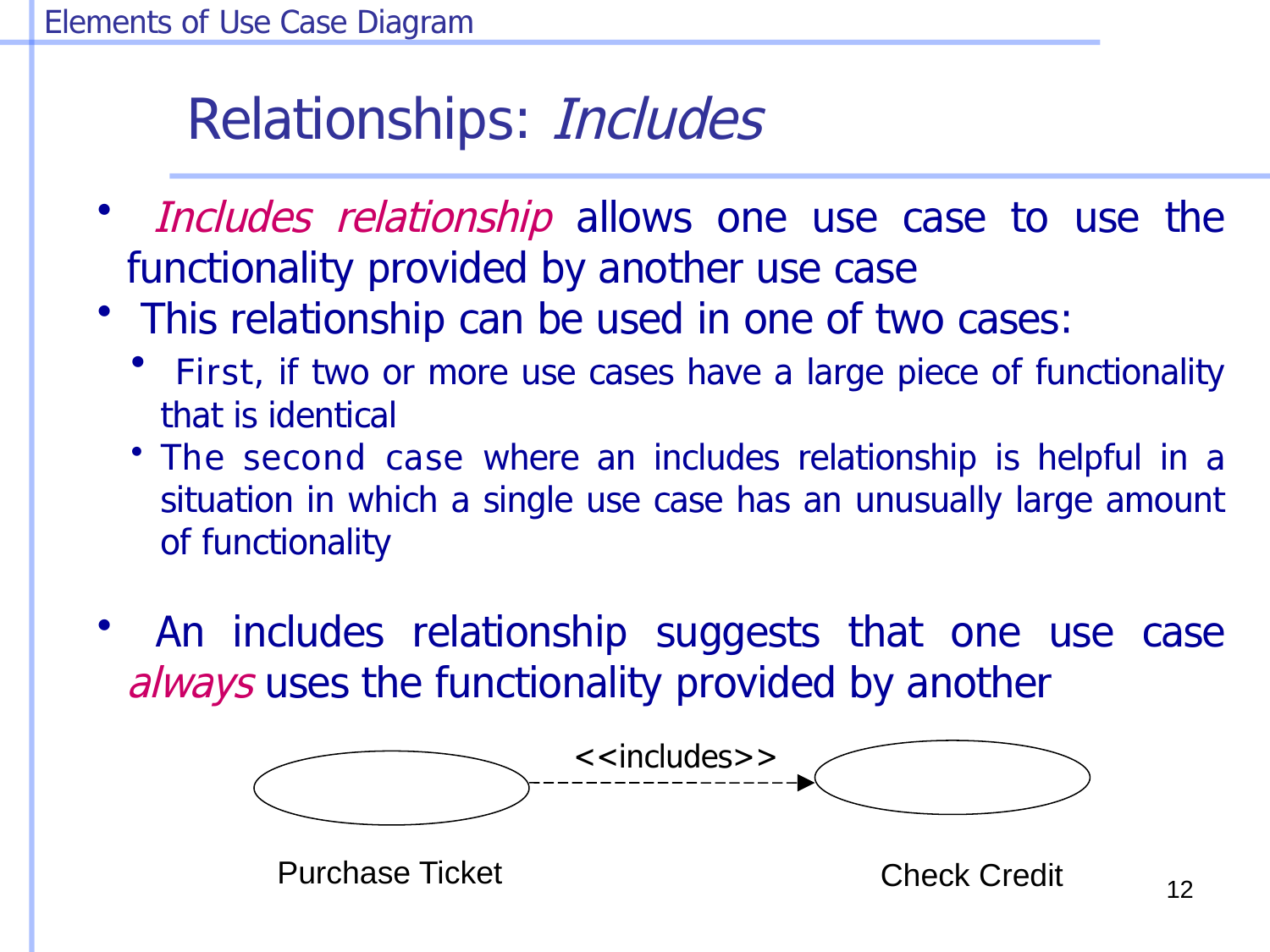

Elements of Use Case Diagram

Relationships: Includes

 Includes relationship allows one use case to use the functionality provided by another use case
 This relationship can be used in one of two cases:
 First, if two or more use cases have a large piece of functionality that is identical
The second case where an includes relationship is helpful in a situation in which a single use case has an unusually large amount of functionality

 An includes relationship suggests that one use case always uses the functionality provided by another

<<includes>>

Purchase Ticket
Check Credit
12